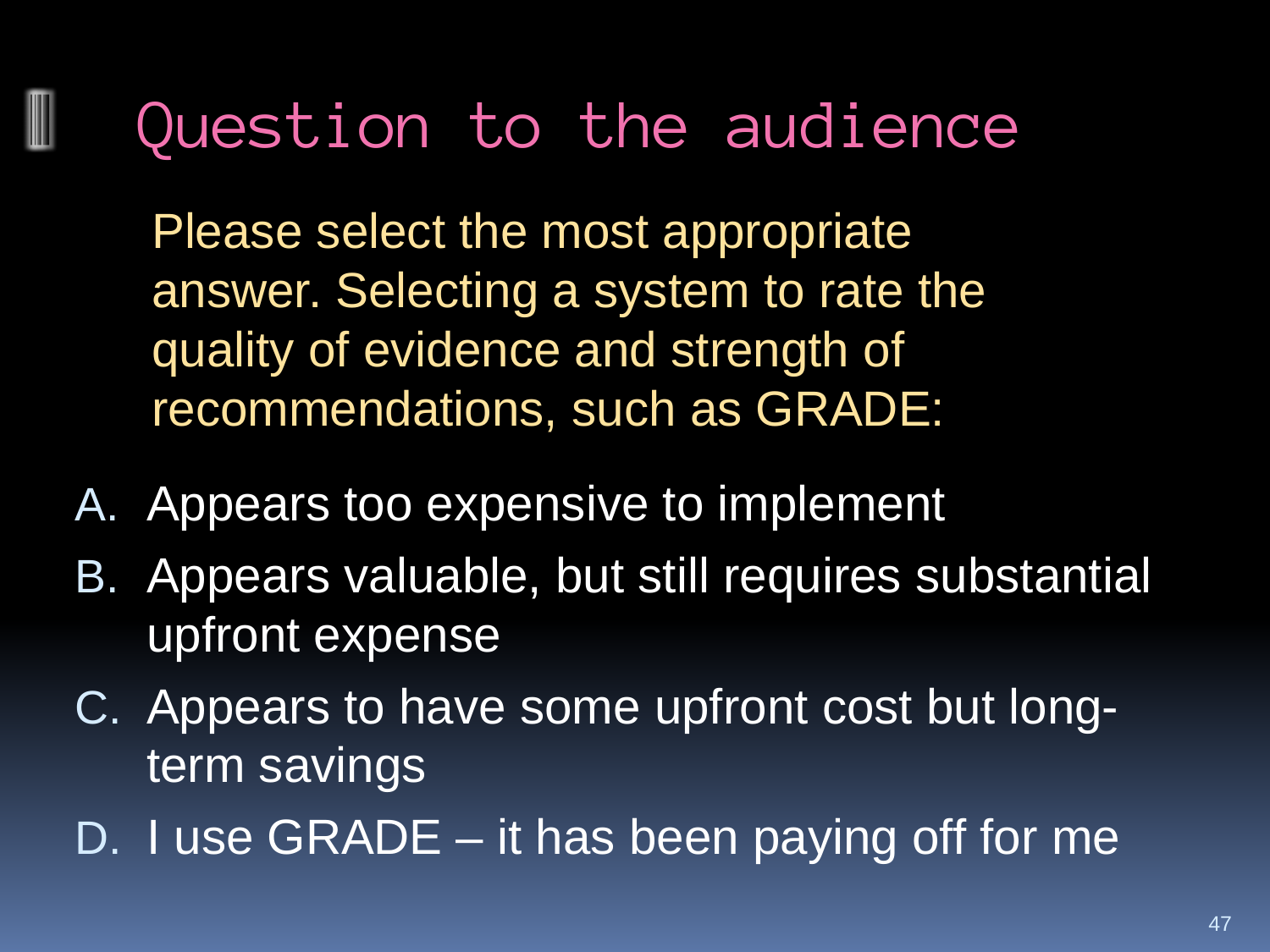

# Question to the audience
Please select the most appropriate answer. Selecting a system to rate the quality of evidence and strength of recommendations, such as GRADE:
Appears too expensive to implement
Appears valuable, but still requires substantial upfront expense
Appears to have some upfront cost but long-term savings
I use GRADE – it has been paying off for me
47